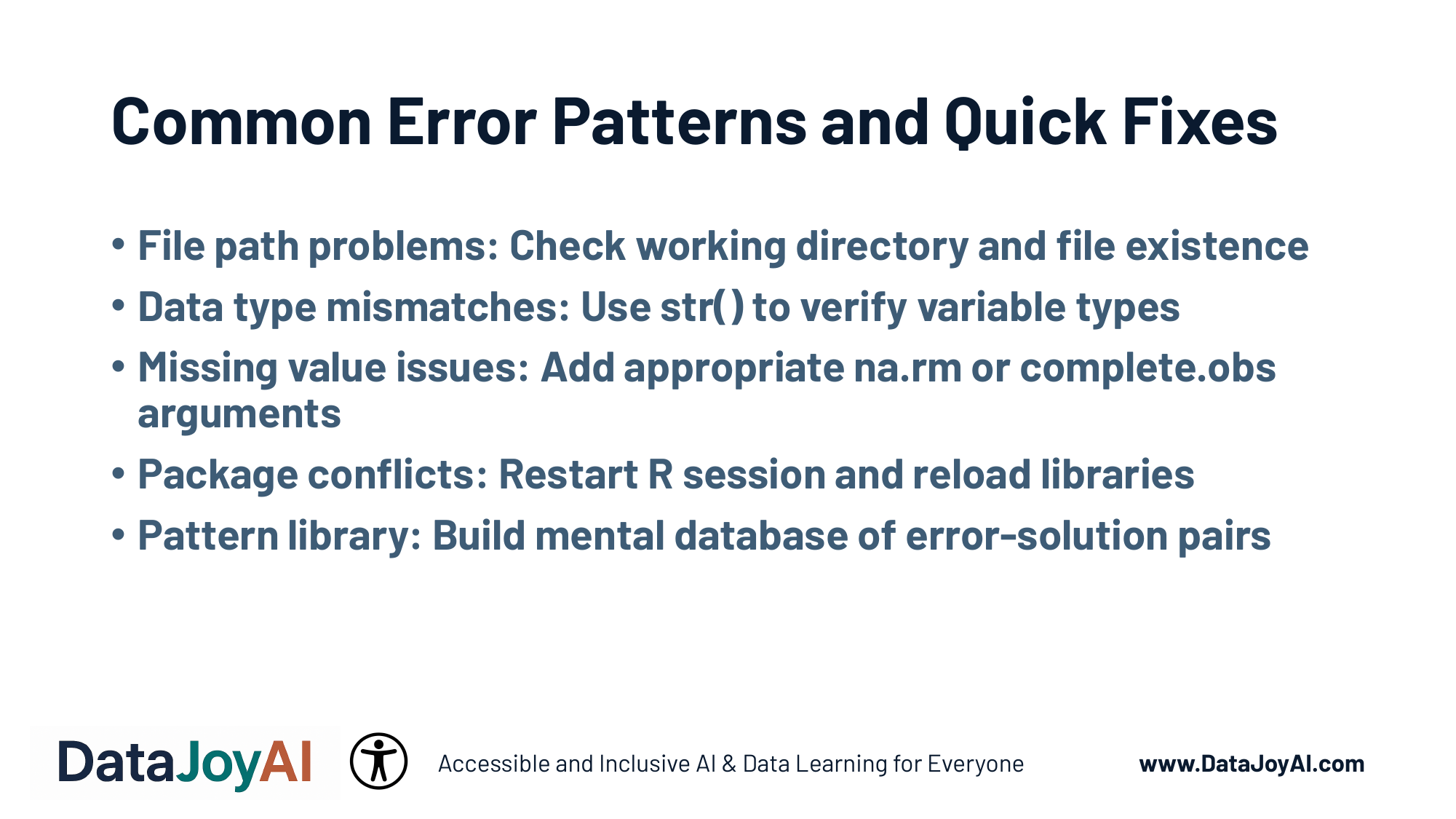

# Common Error Patterns and Quick Fixes
File path problems: Check working directory and file existence
Data type mismatches: Use str() to verify variable types
Missing value issues: Add appropriate na.rm or complete.obs arguments
Package conflicts: Restart R session and reload libraries
Pattern library: Build mental database of error-solution pairs